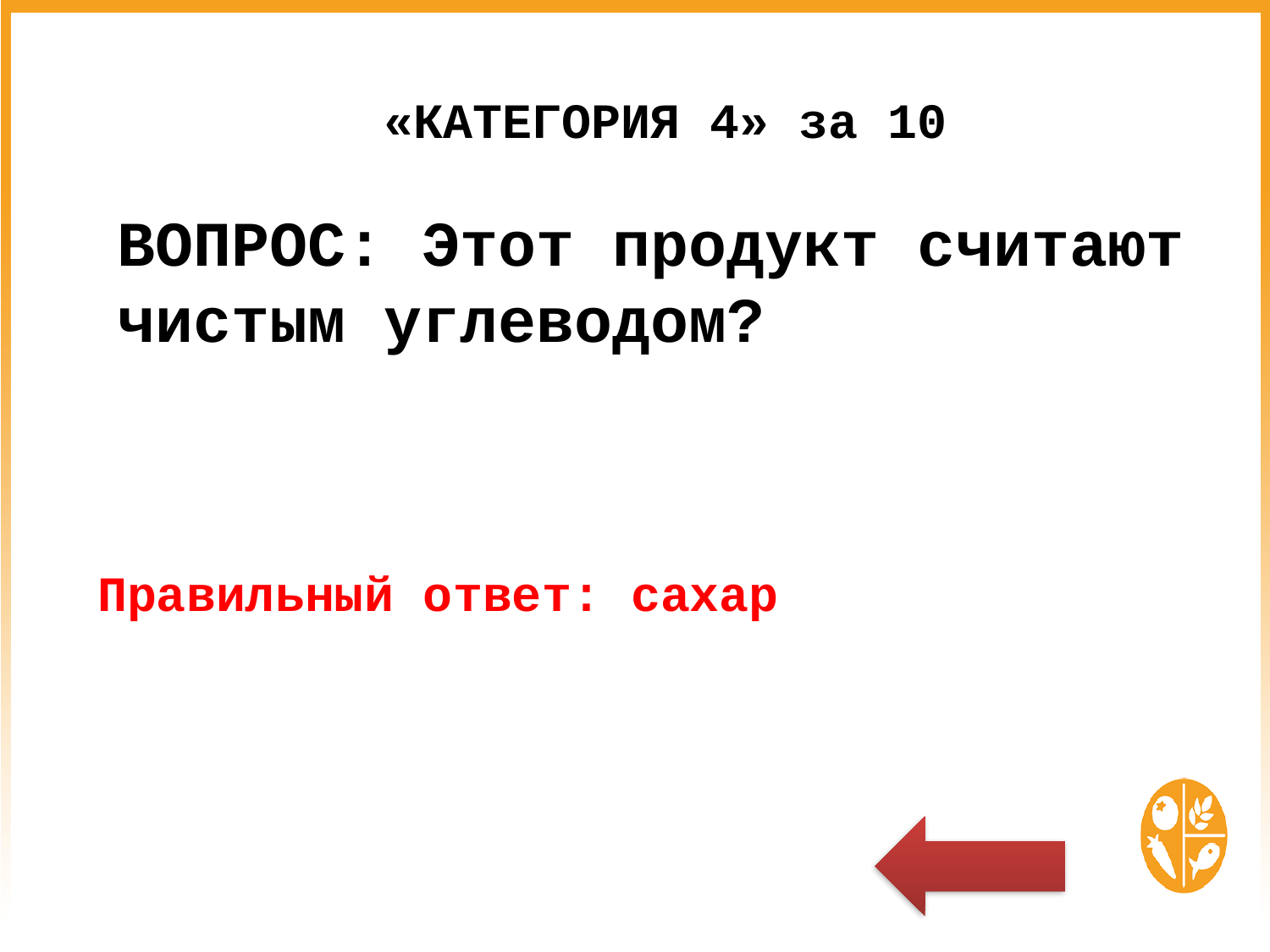

# «КАТЕГОРИЯ 4» за 10
ВОПРОС: Этот продукт считают чистым углеводом?
Правильный ответ: сахар